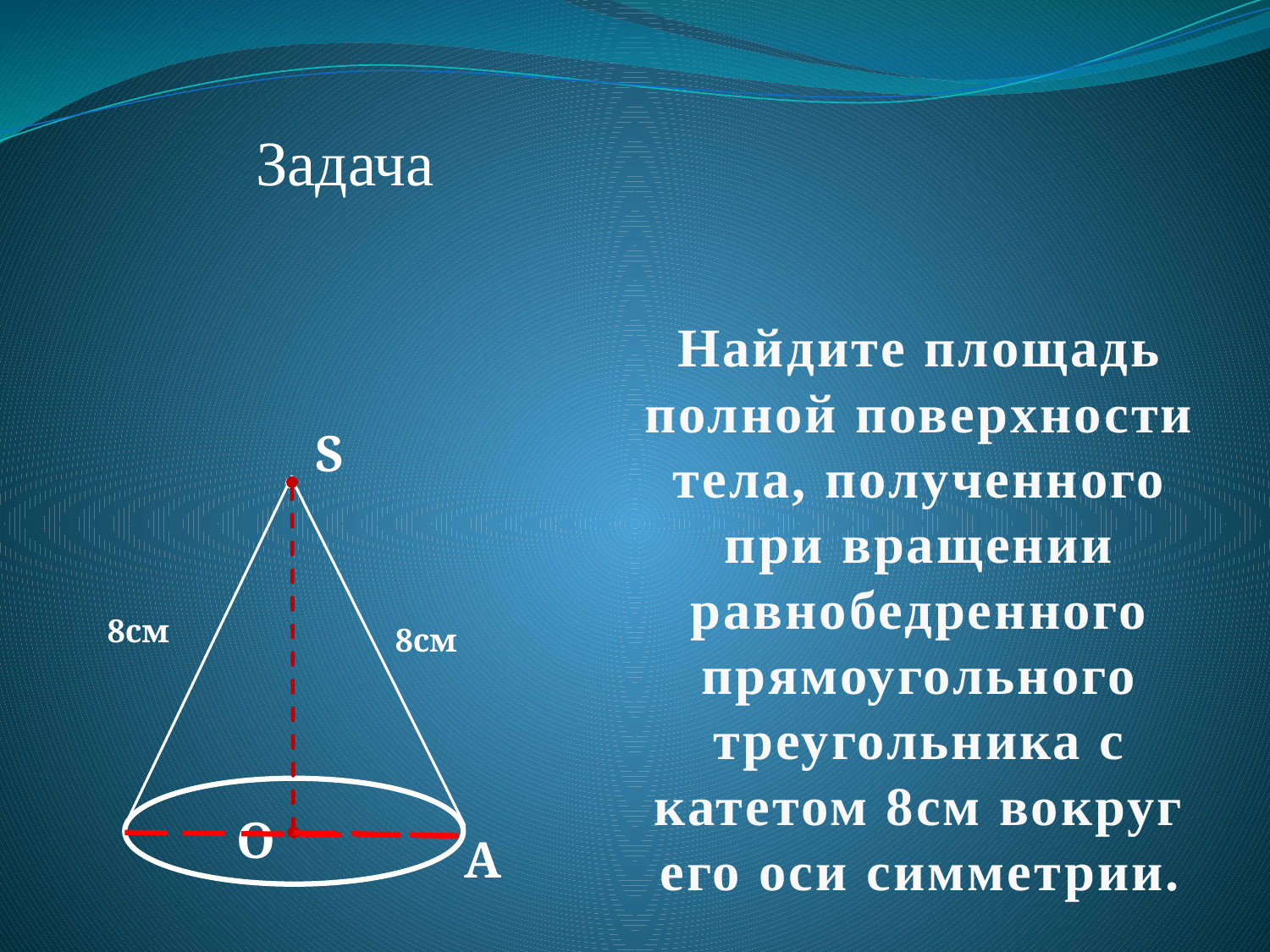

Задача
# Найдите площадь полной поверхности тела, полученного при вращении равнобедренного прямоугольного треугольника с катетом 8см вокруг его оси симметрии.
S

О
8см
А
8см